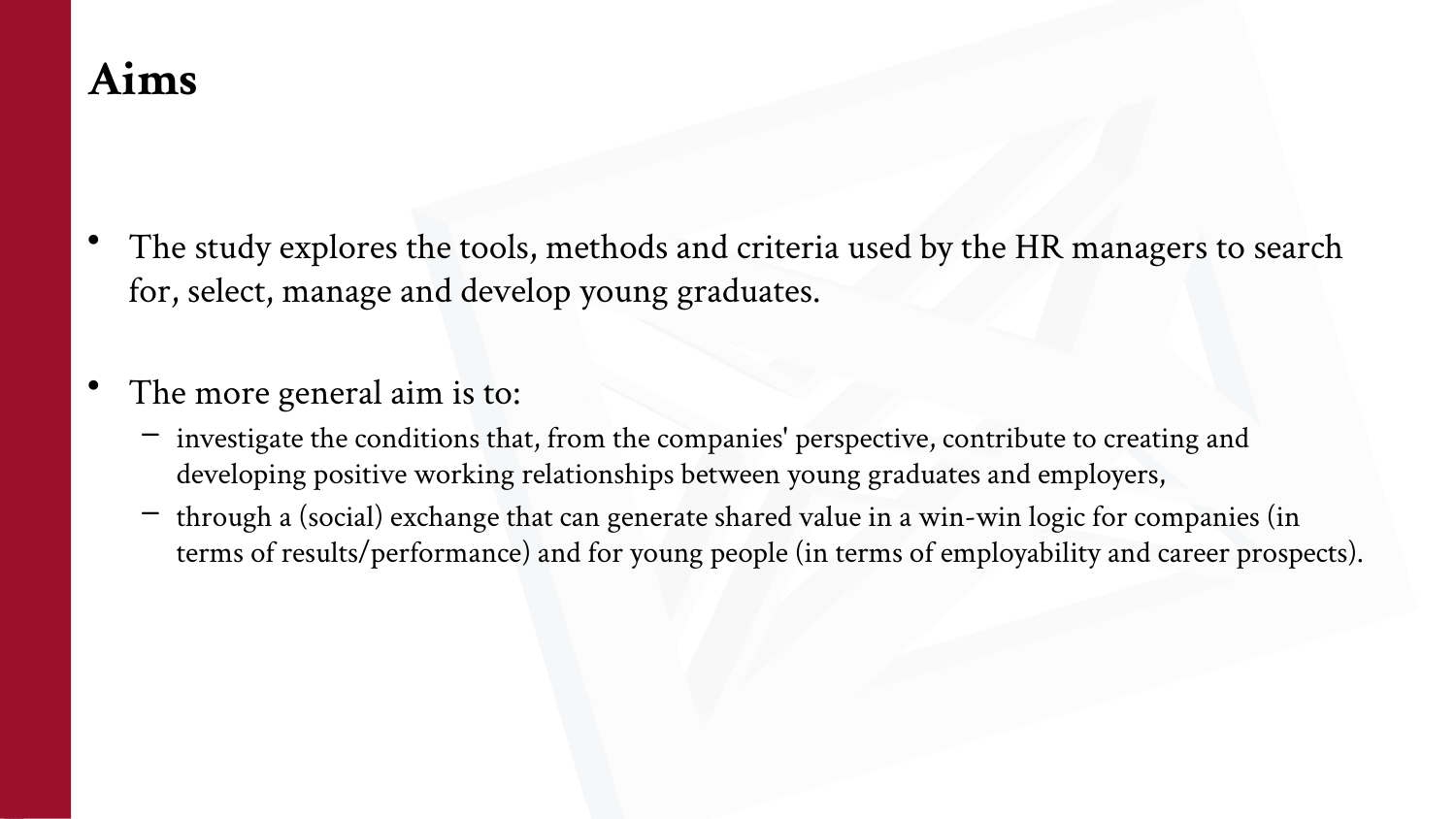

# Aims

The study explores the tools, methods and criteria used by the HR managers to search for, select, manage and develop young graduates.

The more general aim is to:
investigate the conditions that, from the companies' perspective, contribute to creating and developing positive working relationships between young graduates and employers,
through a (social) exchange that can generate shared value in a win-win logic for companies (in terms of results/performance) and for young people (in terms of employability and career prospects).